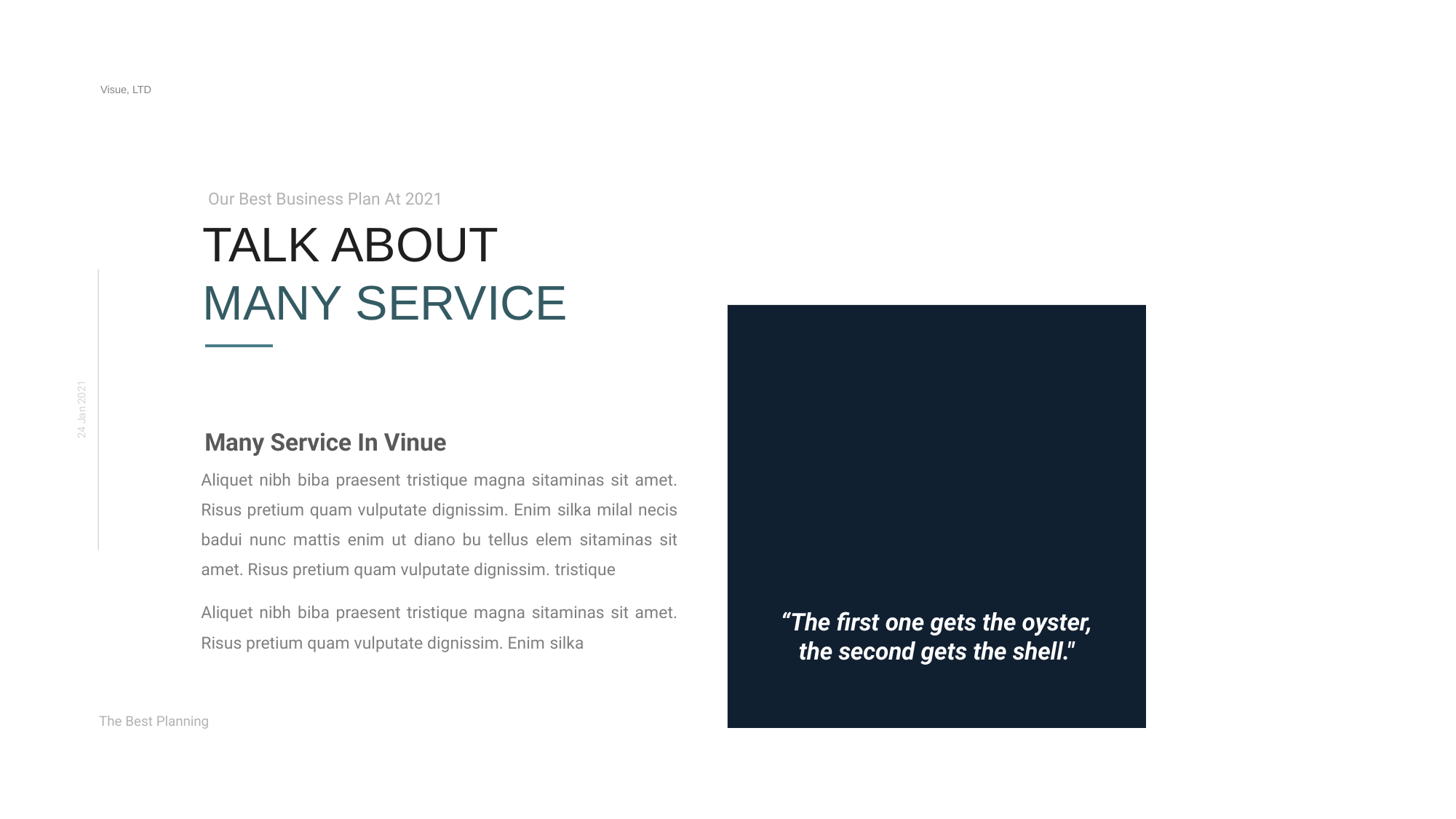

Visue, LTD
Our Best Business Plan At 2021
TALK ABOUT MANY SERVICE
24 Jan 2021
Many Service In Vinue
Aliquet nibh biba praesent tristique magna sitaminas sit amet. Risus pretium quam vulputate dignissim. Enim silka milal necis badui nunc mattis enim ut diano bu tellus elem sitaminas sit amet. Risus pretium quam vulputate dignissim. tristique
Aliquet nibh biba praesent tristique magna sitaminas sit amet. Risus pretium quam vulputate dignissim. Enim silka
“The first one gets the oyster, the second gets the shell."
The Best Planning